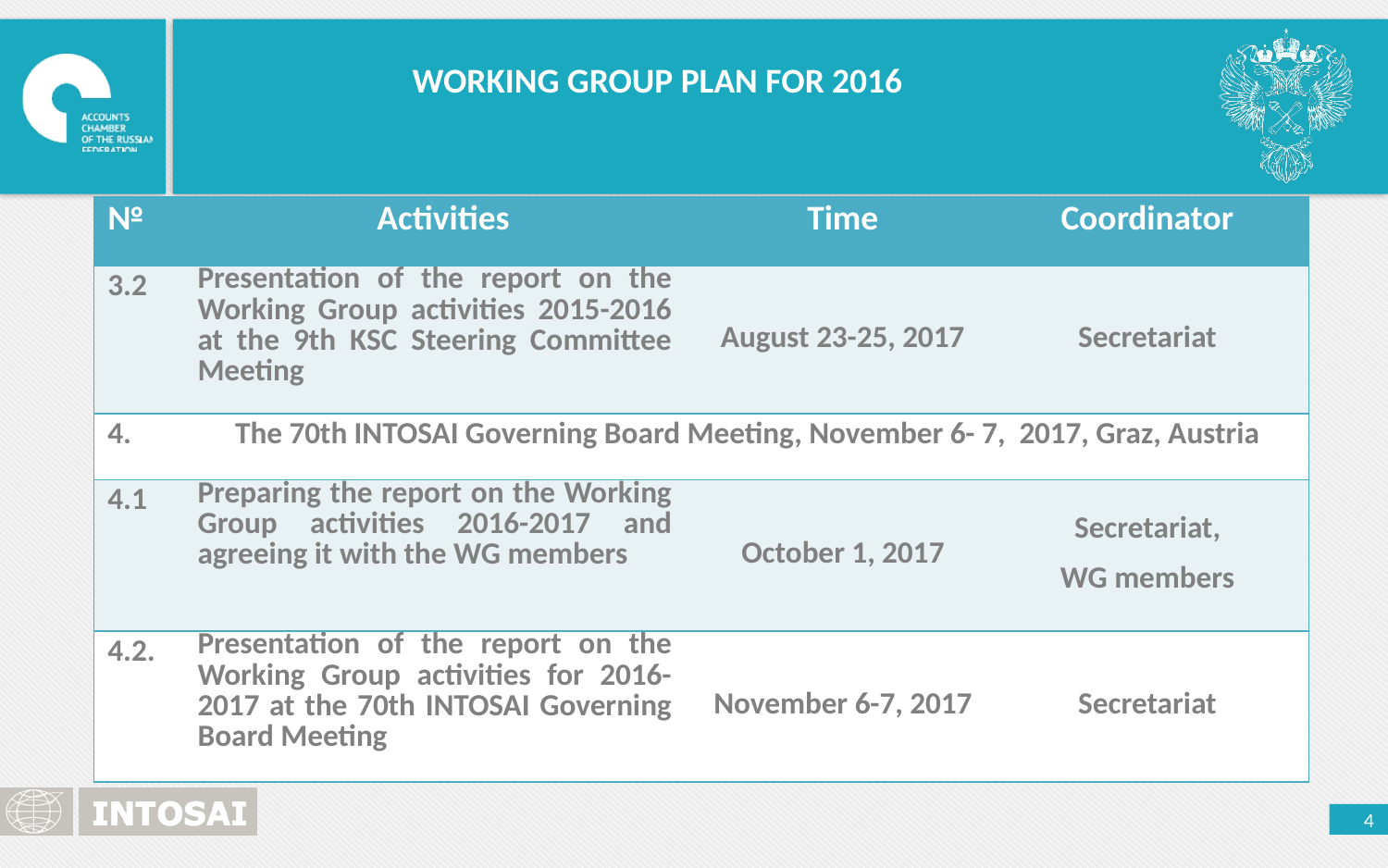

WORKING GROUP PLAN FOR 2016
| № | Activities | Time | Coordinator |
| --- | --- | --- | --- |
| 3.2 | Presentation of the report on the Working Group activities 2015-2016 at the 9th KSC Steering Committee Meeting | August 23-25, 2017 | Secretariat |
| 4. | The 70th INTOSAI Governing Board Meeting, November 6- 7, 2017, Graz, Austria |  |  |
| 4.1 | Preparing the report on the Working Group activities 2016-2017 and agreeing it with the WG members | October 1, 2017 | Secretariat, WG members |
| 4.2. | Presentation of the report on the Working Group activities for 2016-2017 at the 70th INTOSAI Governing Board Meeting | November 6-7, 2017 | Secretariat |